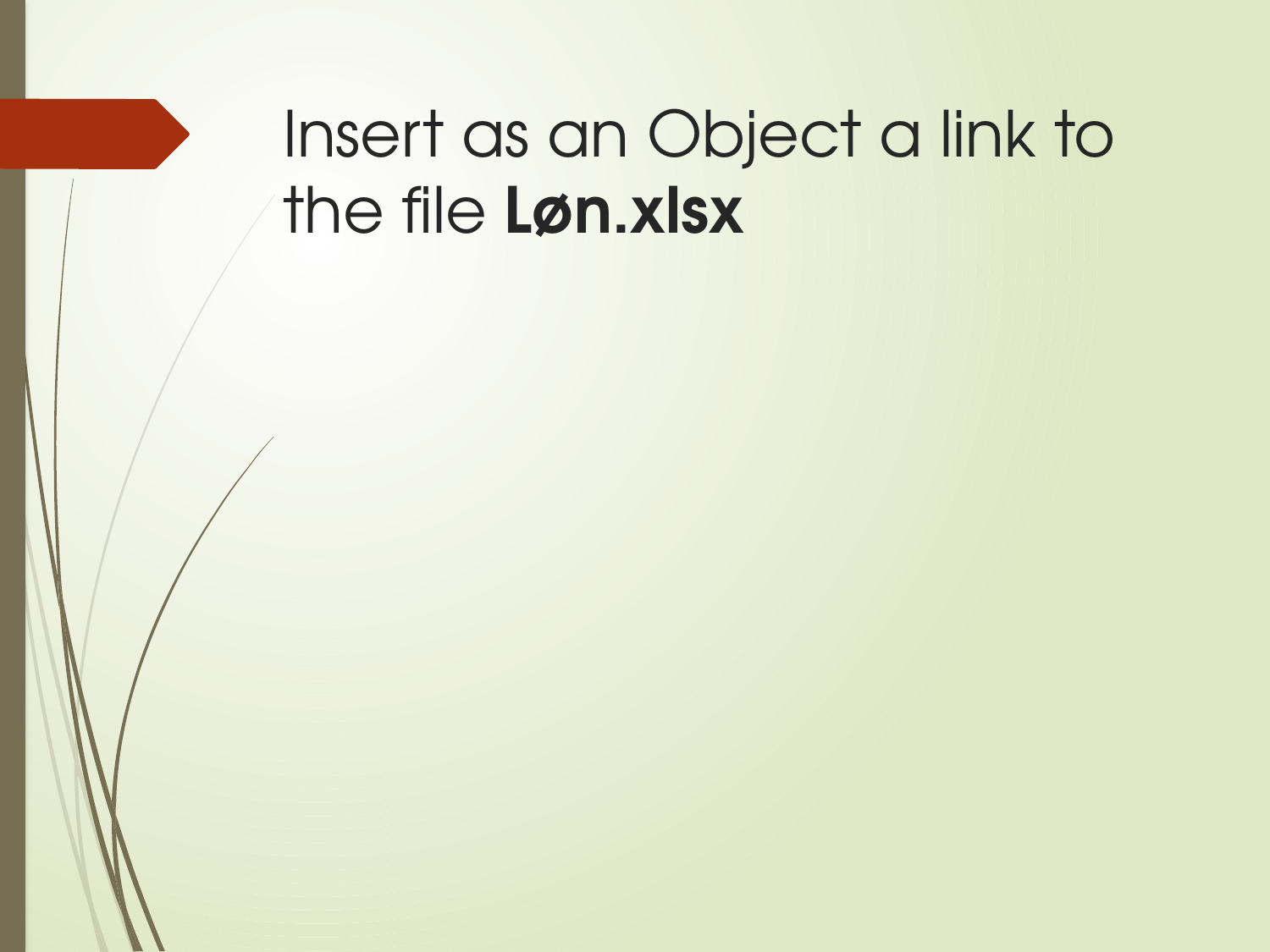

# Insert as an Object a link to the file Løn.xlsx